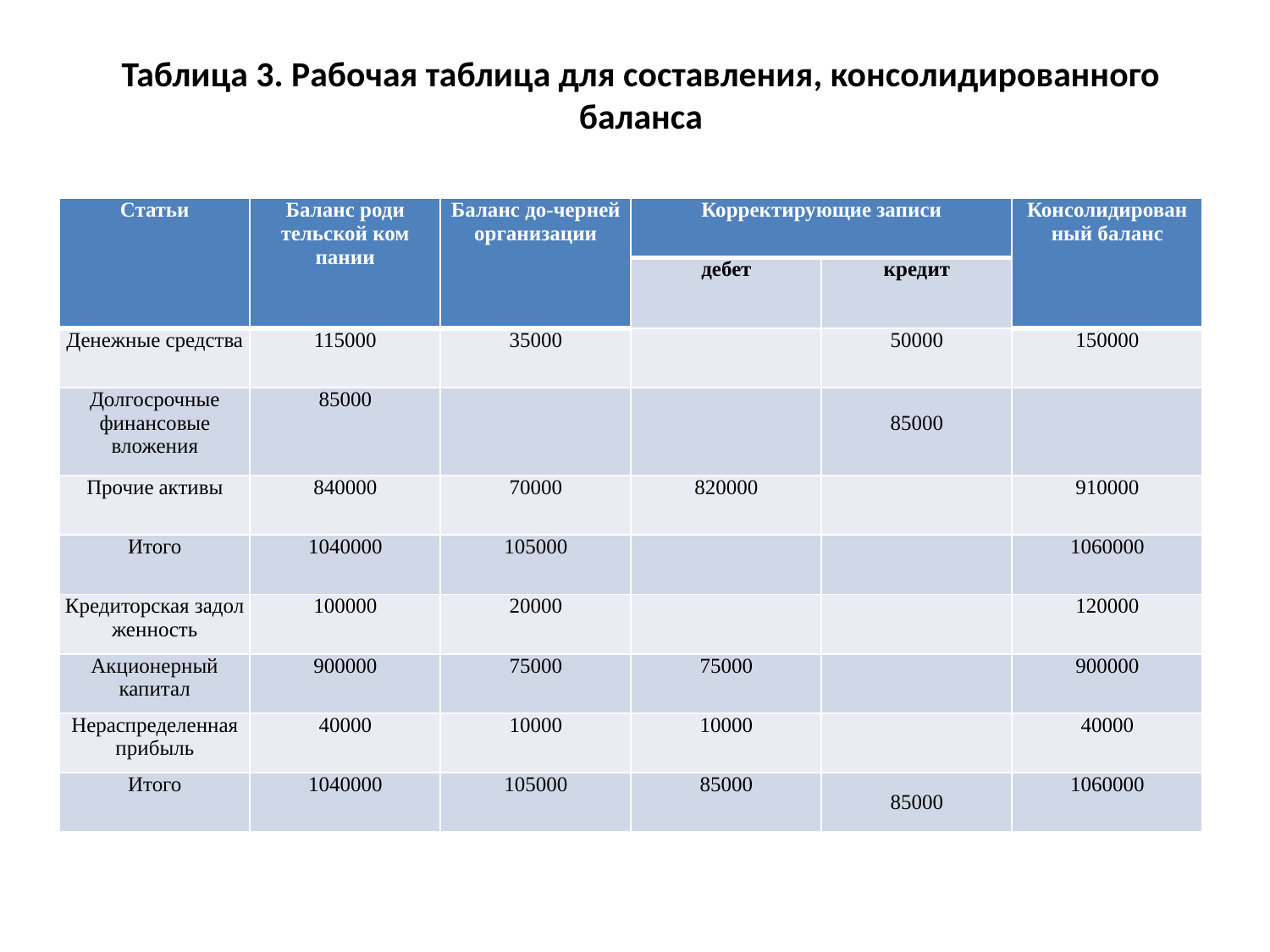

# Таблица 3. Рабочая таблица для составления, консолидированного баланса
| Статьи | Баланс роди­тельской ком­пании | Баланс до-черней ор­ганизации | Корректирующие записи |  | Консоли­дирован­ный ба­ланс |
| --- | --- | --- | --- | --- | --- |
|  |  |  | дебет | кредит |  |
| Денежные средства | 115000 | 35000 |  | 50000 | 150000 |
| Долгосрочные финансо­вые вложения | 85000 |  |  | 85000 |  |
| Прочие активы | 840000 | 70000 | 820000 |  | 910000 |
| Итого | 1040000 | 105000 |  |  | 1060000 |
| Кредиторская задол­женность | 100000 | 20000 |  |  | 120000 |
| Акционерный капитал | 900000 | 75000 | 75000 |  | 900000 |
| Нераспределенная прибыль | 40000 | 10000 | 10000 |  | 40000 |
| Итого | 1040000 | 105000 | 85000 | 85000 | 1060000 |